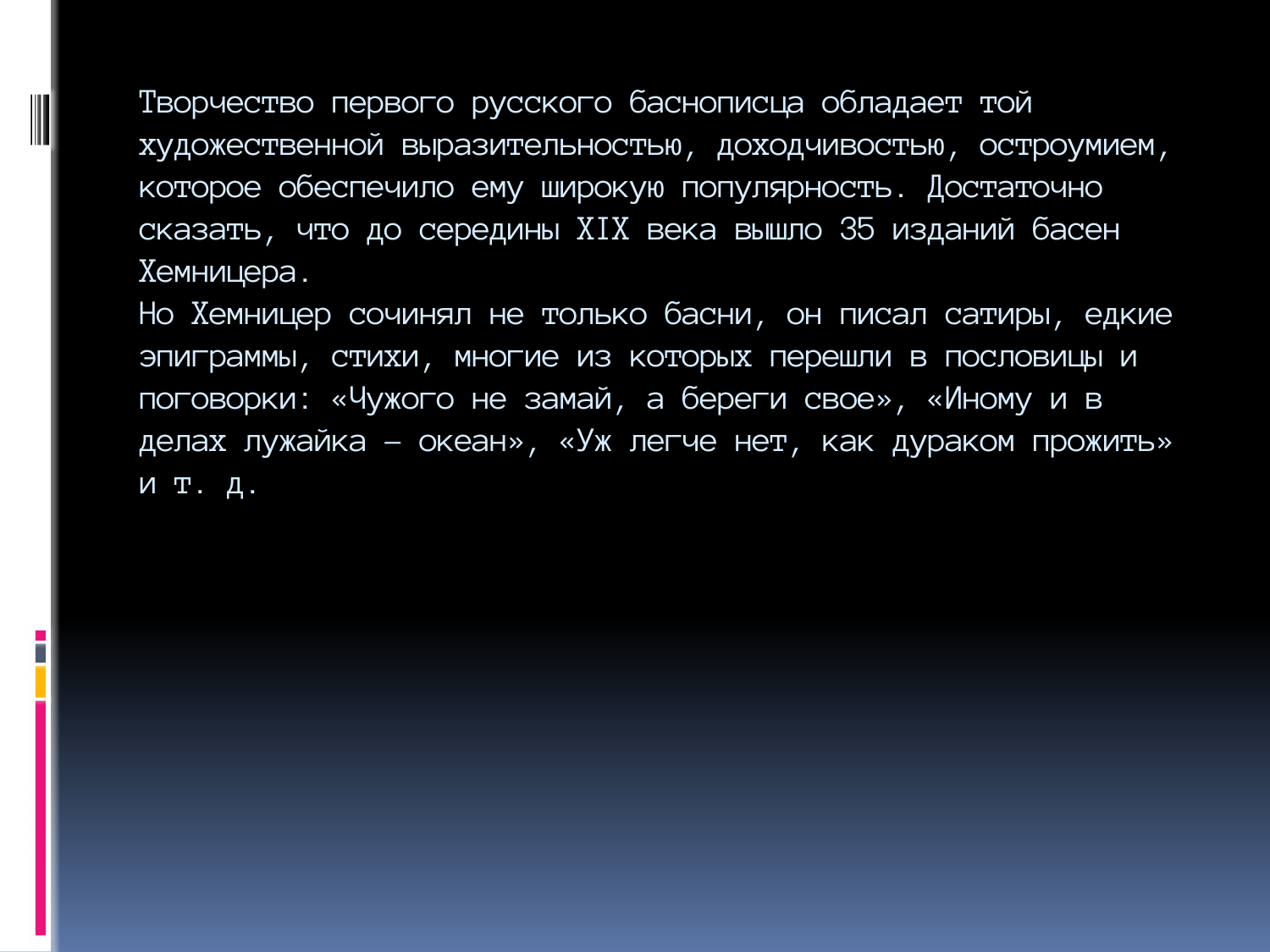

# Творчество первого русского баснописца обладает той художественной выразительностью, доходчивостью, остроумием, которое обеспечило ему широкую популярность. Достаточно сказать, что до середины XIX века вышло 35 изданий басен Хемницера.  Но Хемницер сочинял не только басни, он писал сатиры, едкие эпиграммы, стихи, многие из которых перешли в пословицы и поговорки: «Чужого не замай, а береги свое», «Иному и в делах лужайка – океан», «Уж легче нет, как дураком прожить» и т. д.